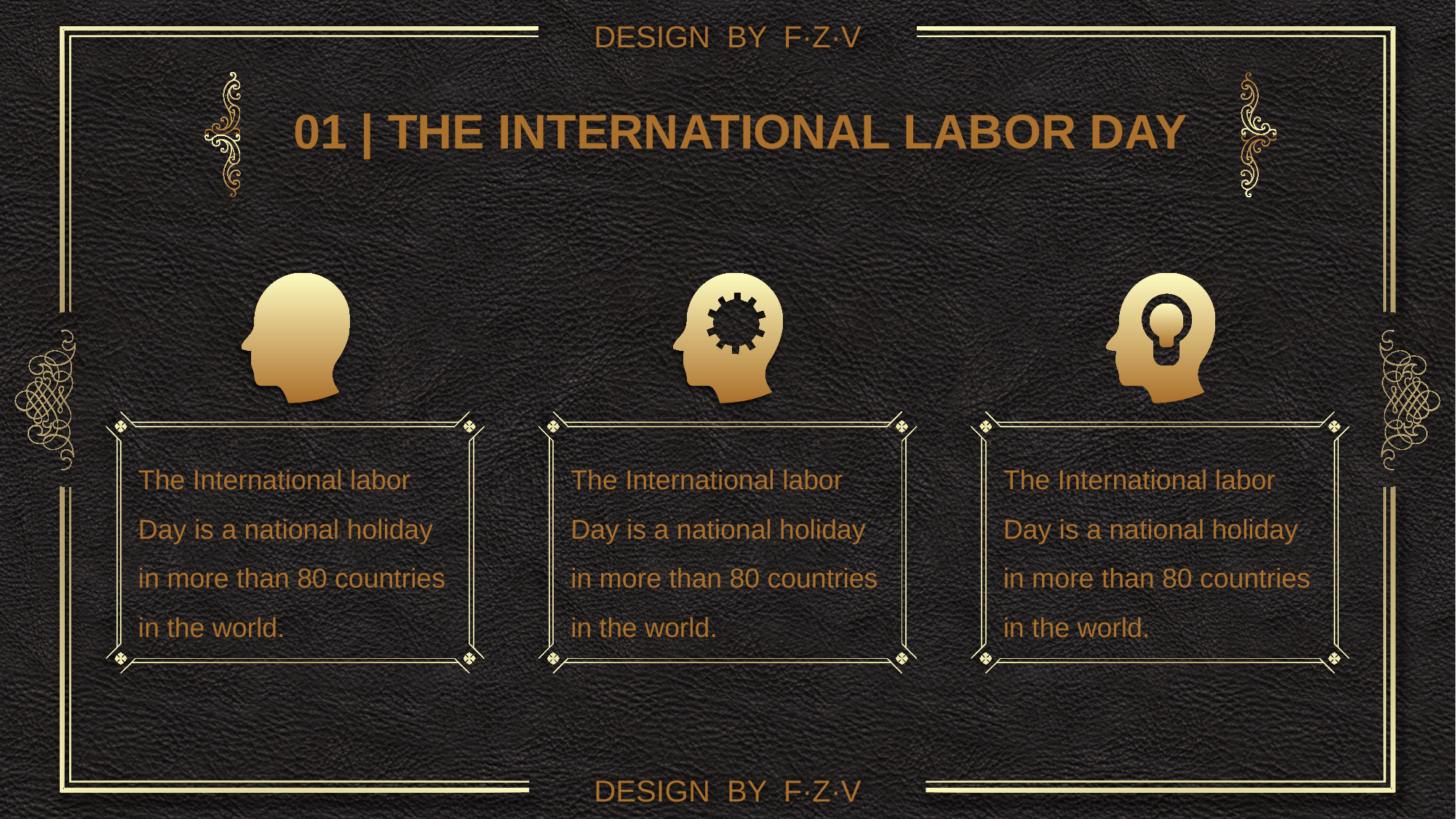

DESIGN  BY  F·Z·V

DESIGN  BY  F·Z·V
01 | THE INTERNATIONAL LABOR DAY

The International labor Day is a national holiday in more than 80 countries in the world.

The International labor Day is a national holiday in more than 80 countries in the world.

The International labor Day is a national holiday in more than 80 countries in the world.